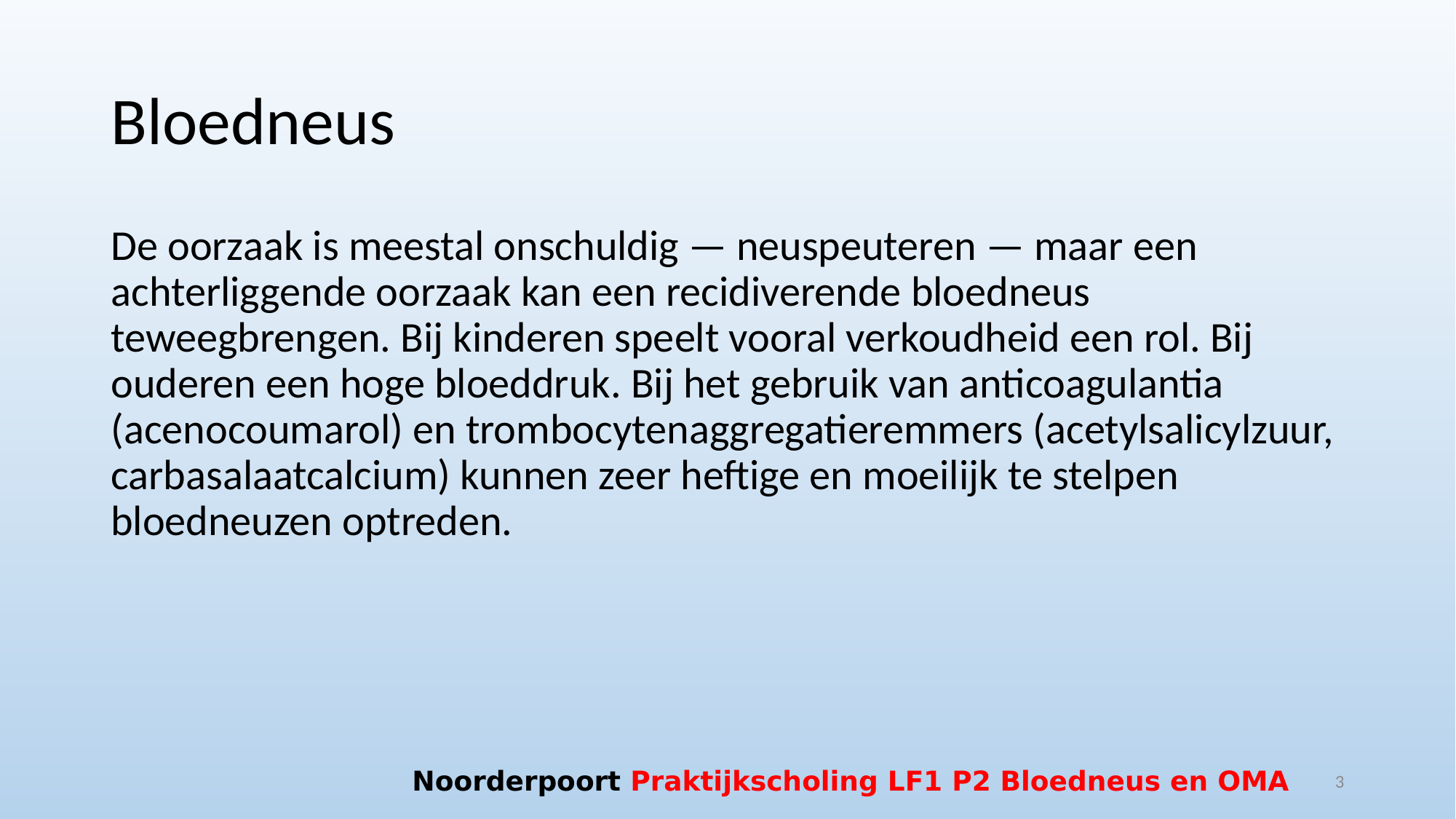

# Bloedneus
De oorzaak is meestal onschuldig — neuspeuteren — maar een achterliggende oorzaak kan een recidiverende bloedneus teweegbrengen. Bij kinderen speelt vooral verkoudheid een rol. Bij ouderen een hoge bloeddruk. Bij het gebruik van anticoagulantia (acenocoumarol) en trombocytenaggregatieremmers (acetylsalicylzuur, carbasalaatcalcium) kunnen zeer heftige en moeilijk te stelpen bloedneuzen optreden.

Noorderpoort Praktijkscholing LF1 P2 Bloedneus en OMA
3